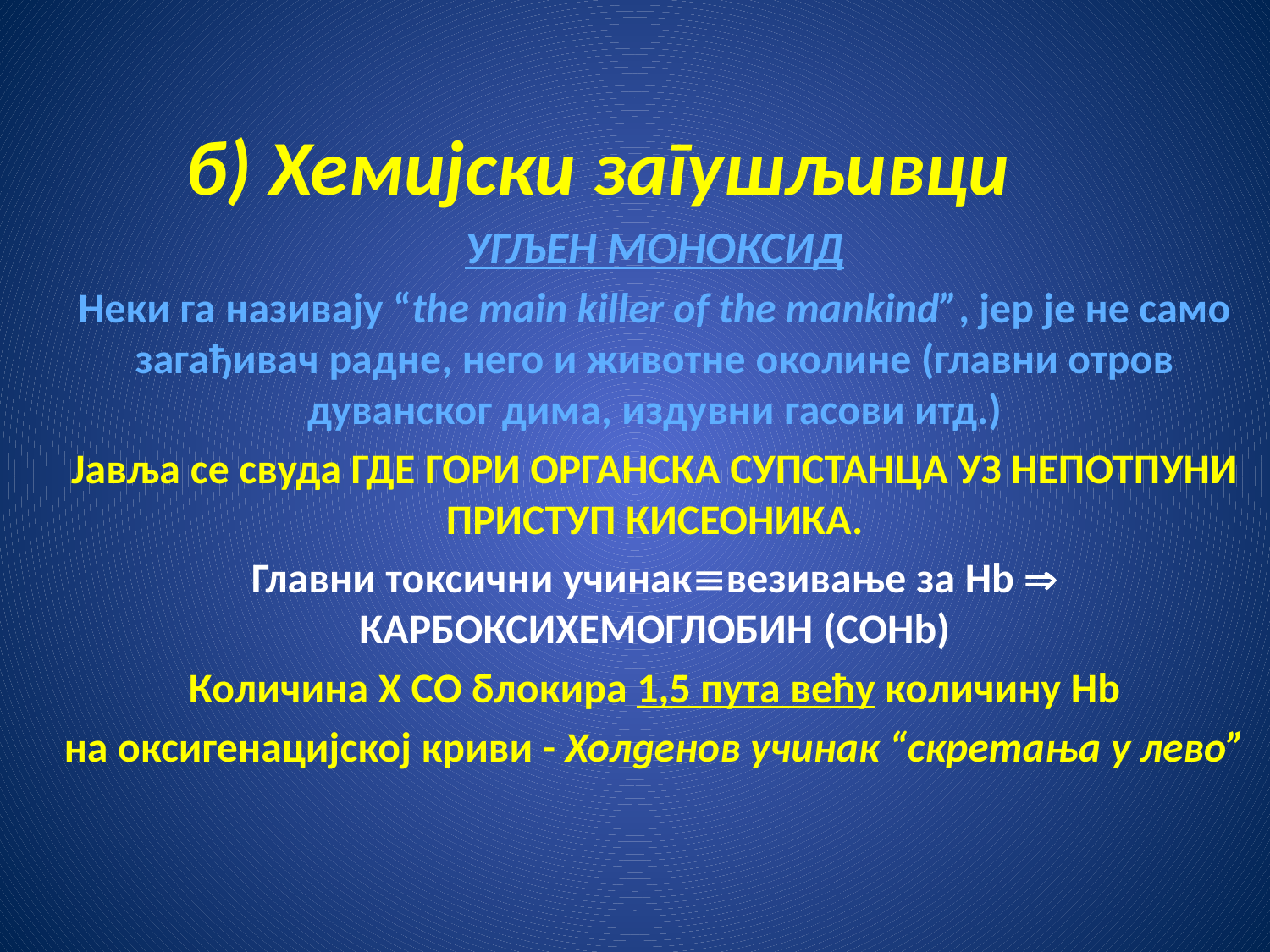

# б) Хемијски загушљивци
УГЉЕН МОНОКСИД
Неки га називају “the main killer of the mankind”, јер је не само загађивач радне, него и животне околине (главни отров дуванског дима, издувни гасови итд.)
Јавља се свуда ГДЕ ГОРИ ОРГАНСКА СУПСТАНЦА УЗ НЕПОТПУНИ ПРИСТУП КИСЕОНИКА.
Главни токсични учинак≡везивање за Hb ⇒ КАРБОКСИХЕМОГЛОБИН (CОHb)
 Количина X CО блокира 1,5 пута већу количину Hb
на оксигенацијској криви - Холденов учинак “скретања у лево”